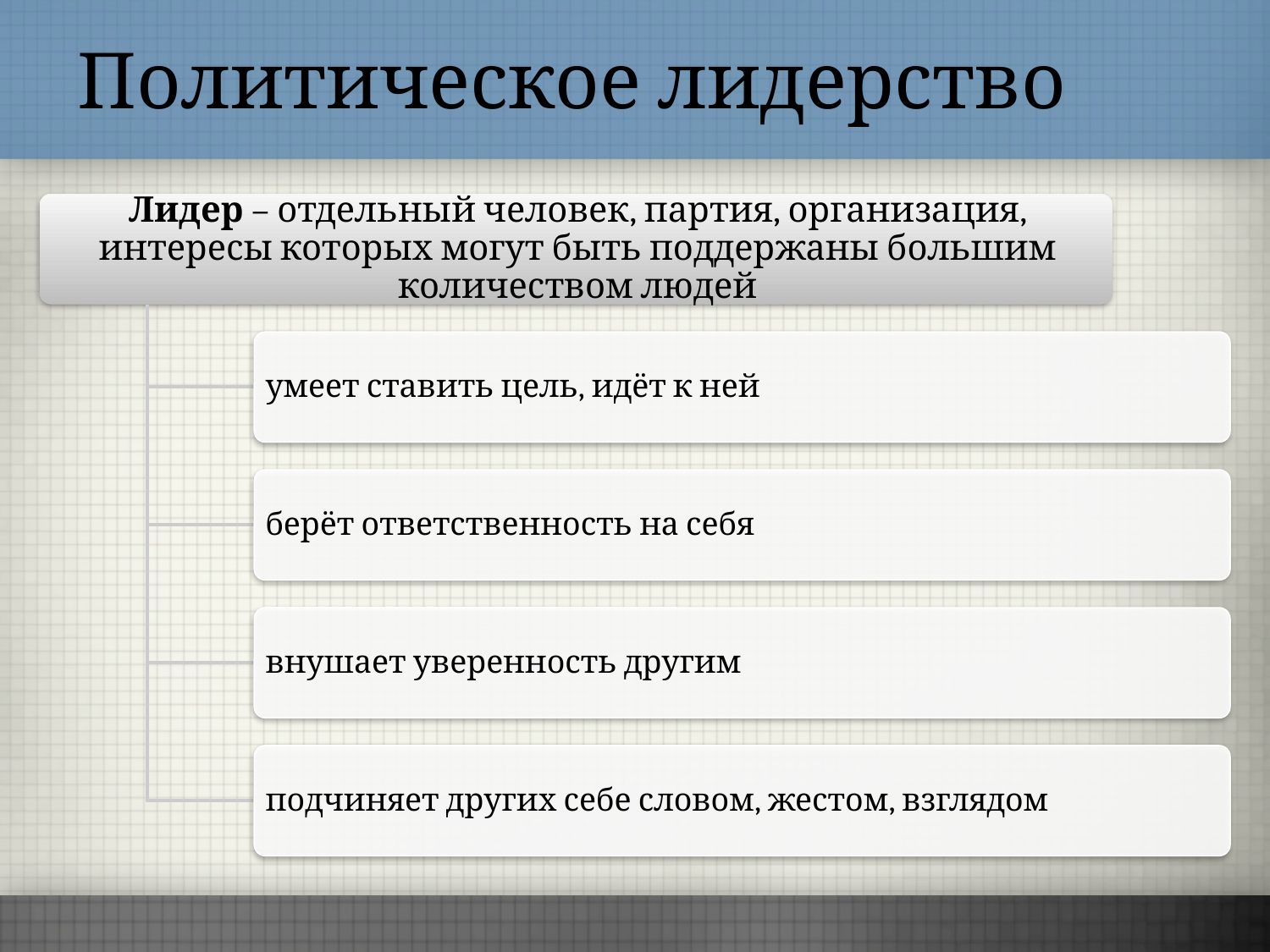

# Политическое лидерство
Лидер – отдельный человек, партия, организация, интересы которых могут быть поддержаны большим количеством людей
умеет ставить цель, идёт к ней
берёт ответственность на себя
внушает уверенность другим
подчиняет других себе словом, жестом, взглядом